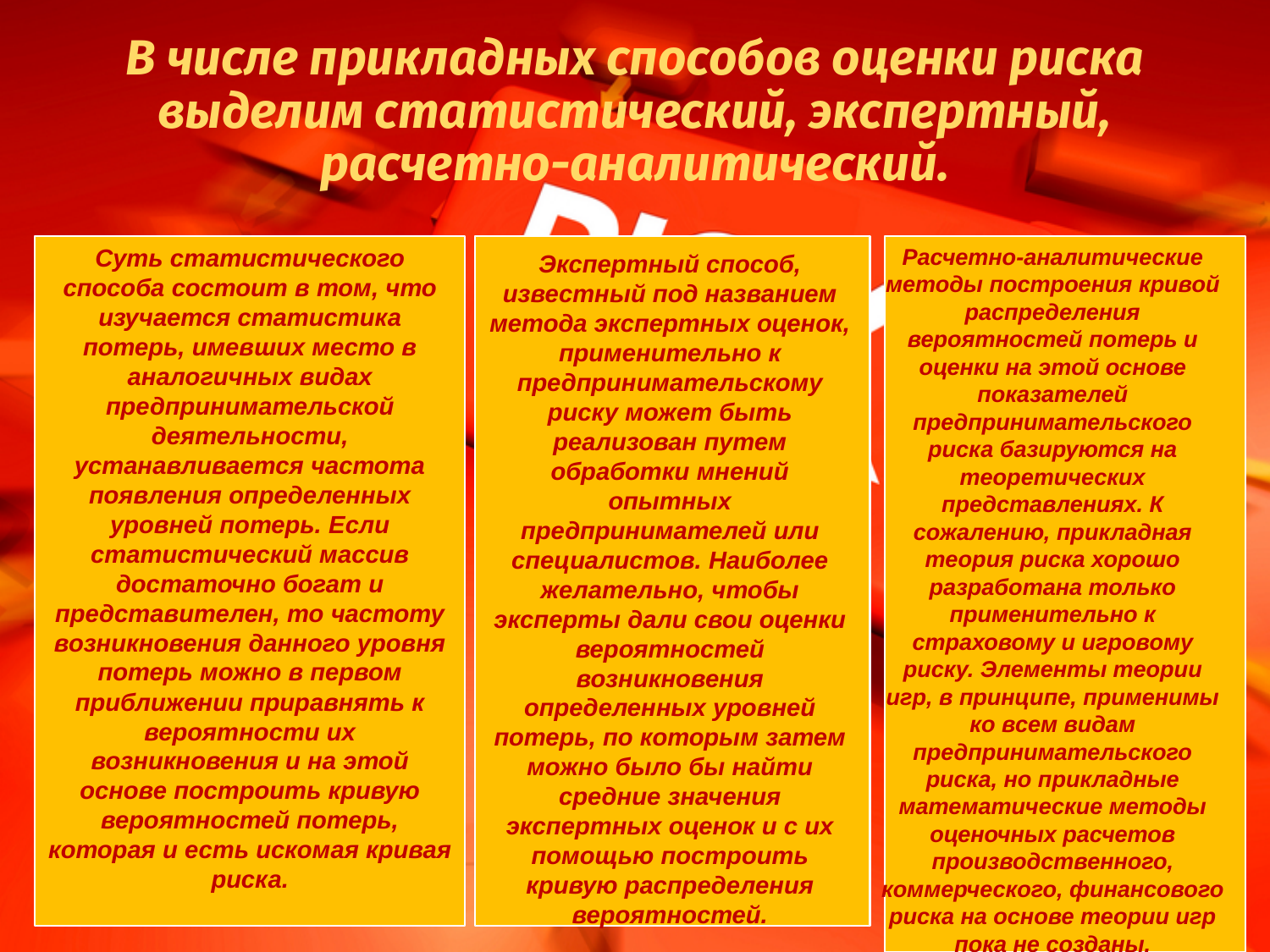

# В числе прикладных способов оценки риска выделим статистический, экспертный, расчетно-аналитический.
Экспертный способ, известный под названием метода экспертных оценок, применительно к предпринимательскому риску может быть реализован путем обработки мнений опытных предпринимателей или специалистов. Наиболее желательно, чтобы эксперты дали свои оценки вероятностей возникновения определенных уровней потерь, по которым затем можно было бы найти средние значения экспертных оценок и с их помощью построить кривую распределения вероятностей.
Суть статистического способа состоит в том, что изучается статистика потерь, имевших место в аналогичных видах предпринимательской деятельности, устанавливается частота появления определенных уровней потерь. Если статистический массив достаточно богат и представителен, то частоту возникновения данного уровня потерь можно в первом приближении приравнять к вероятности их возникновения и на этой основе построить кривую вероятностей потерь, которая и есть искомая кривая риска.

Расчетно-аналитические методы построения кривой распределения вероятностей потерь и оценки на этой основе показателей предпринимательского риска базируются на теоретических представлениях. К сожалению, прикладная теория риска хорошо разработана только применительно к страховому и игровому риску. Элементы теории игр, в принципе, применимы ко всем видам предпринимательского риска, но прикладные математические методы оценочных расчетов производственного, коммерческого, финансового риска на основе теории игр пока не созданы.